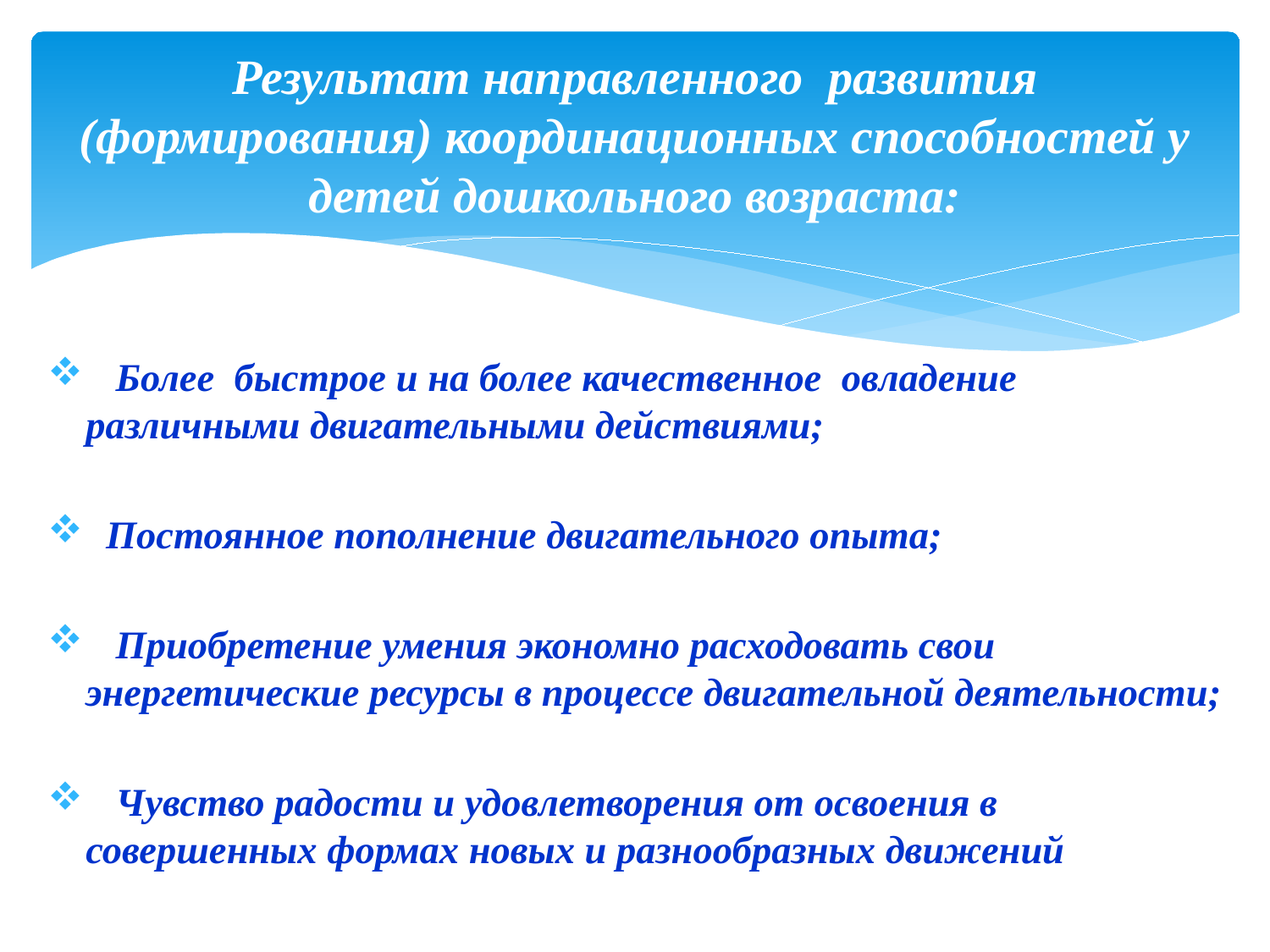

# Результат направленного  развития (формирования) координационных способностей у детей дошкольного возраста:
   Более  быстрое и на более качественное  овладение различными двигательными действиями;

  Постоянное пополнение двигательного опыта;

   Приобретение умения экономно расходовать свои энергетические ресурсы в процессе двигательной деятельности;

   Чувство радости и удовлетворения от освоения в совершенных формах новых и разнообразных движений